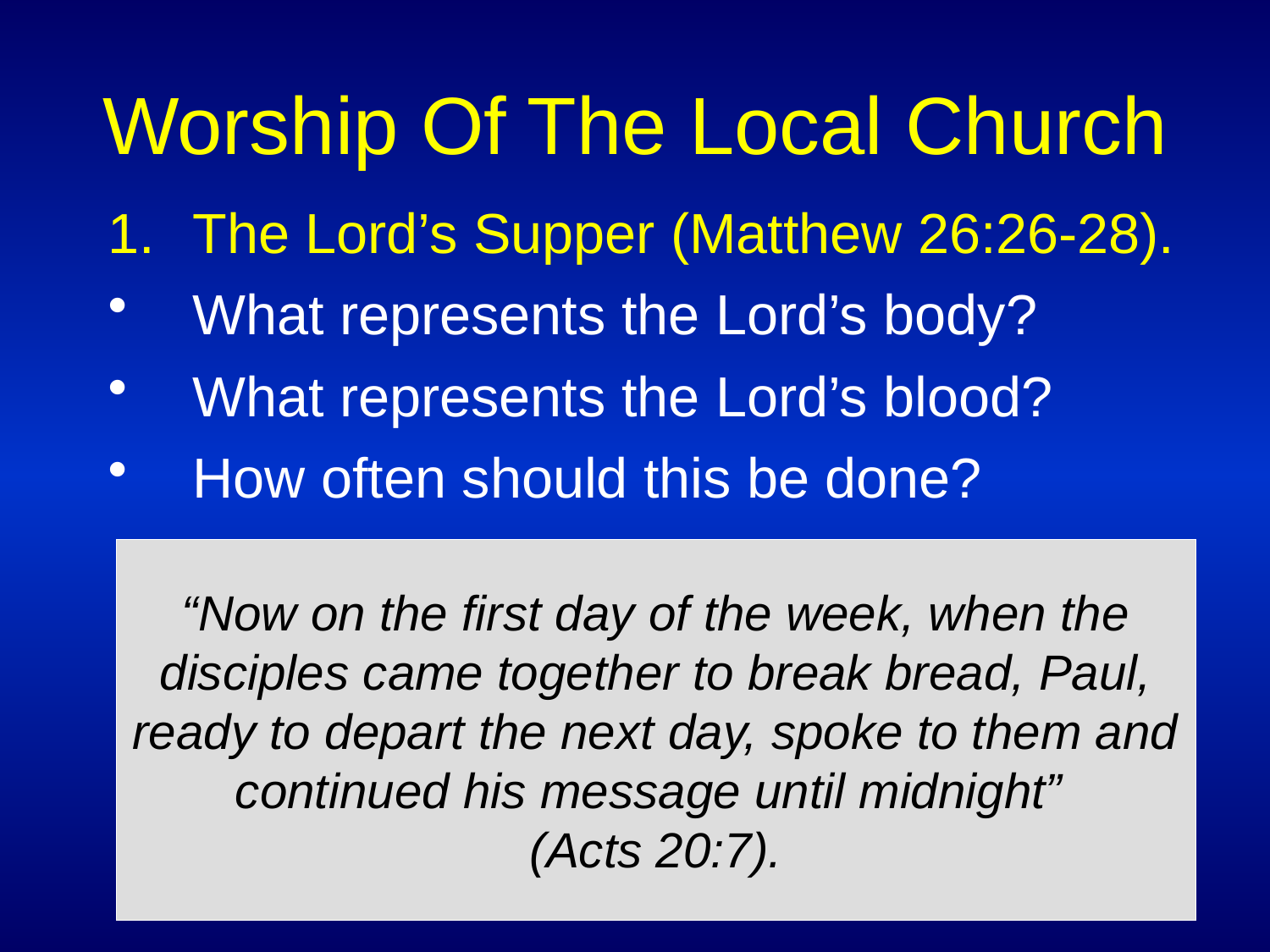

# Worship Of The Local Church
The Lord’s Supper (Matthew 26:26-28).
What represents the Lord’s body?
What represents the Lord’s blood?
How often should this be done?

“Now on the first day of the week, when the disciples came together to break bread, Paul, ready to depart the next day, spoke to them and continued his message until midnight”
(Acts 20:7).